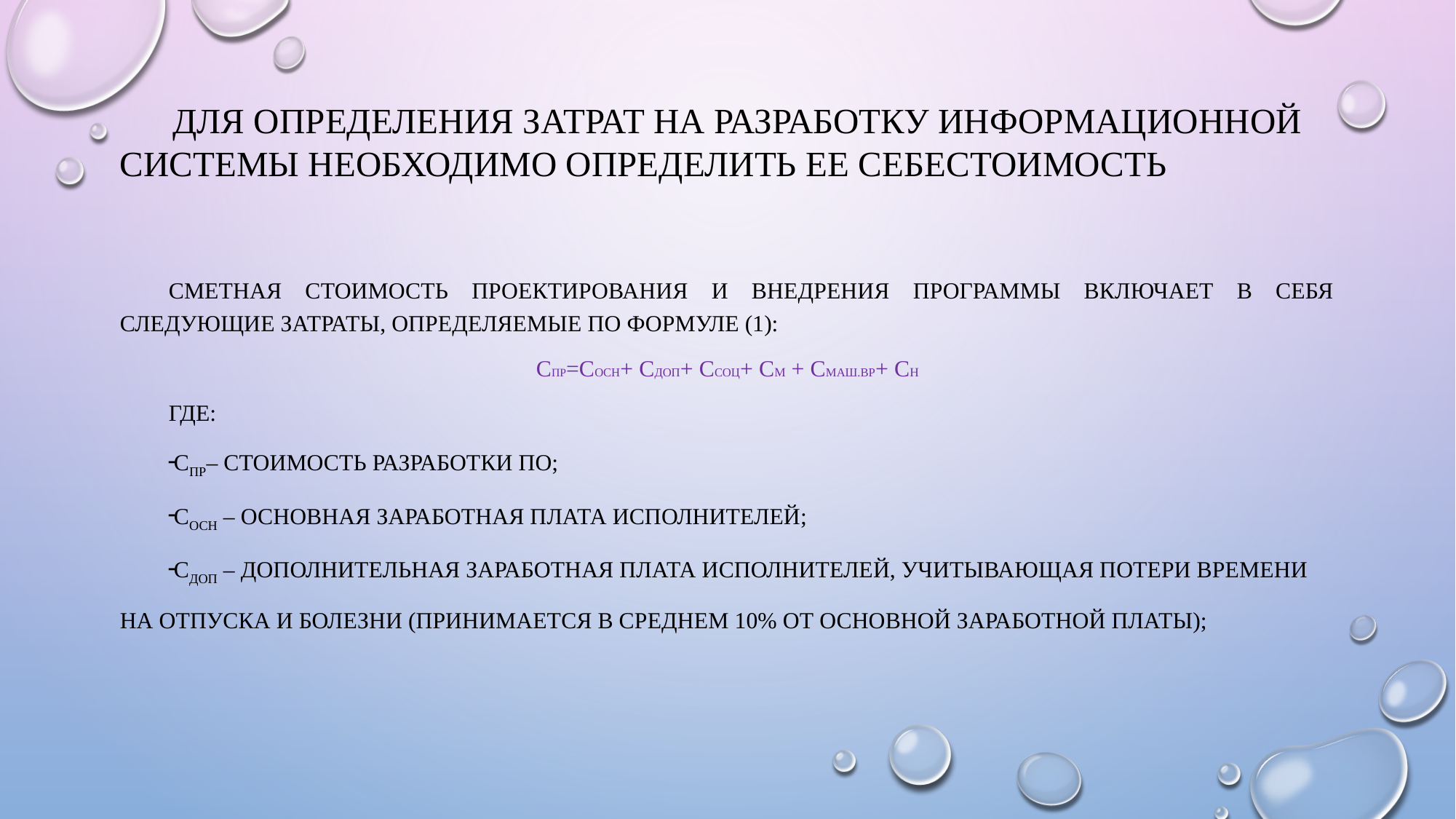

# Для определения затрат на разработку информационной системы необходимо определить ее себестоимость
Сметная стоимость проектирования и внедрения программы включает в себя следующие затраты, определяемые по формуле (1):
Спр=Сосн+ Сдоп+ Ссоц+ См + Смаш.вр+ Сн
где:
Спр– стоимость разработки ПО;
Сосн – основная заработная плата исполнителей;
Сдоп – дополнительная заработная плата исполнителей, учитывающая потери времени на отпуска и болезни (принимается в среднем 10% от основной заработной платы);